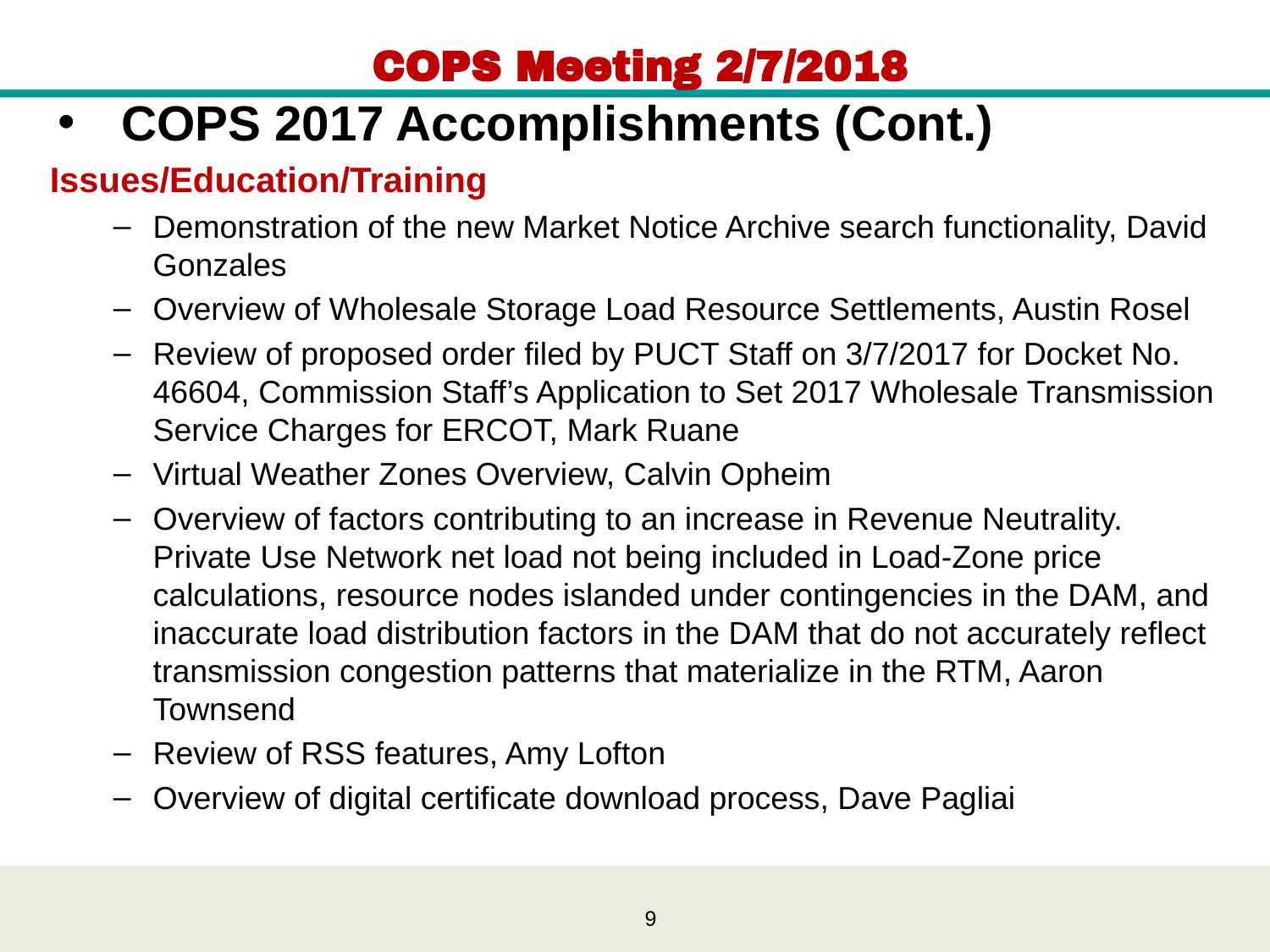

# COPS Meeting 2/7/2018
COPS 2017 Accomplishments (Cont.)
Issues/Education/Training
Demonstration of the new Market Notice Archive search functionality, David Gonzales
Overview of Wholesale Storage Load Resource Settlements, Austin Rosel
Review of proposed order filed by PUCT Staff on 3/7/2017 for Docket No. 46604, Commission Staff’s Application to Set 2017 Wholesale Transmission Service Charges for ERCOT, Mark Ruane
Virtual Weather Zones Overview, Calvin Opheim
Overview of factors contributing to an increase in Revenue Neutrality.  Private Use Network net load not being included in Load-Zone price calculations, resource nodes islanded under contingencies in the DAM, and inaccurate load distribution factors in the DAM that do not accurately reflect transmission congestion patterns that materialize in the RTM, Aaron Townsend
Review of RSS features, Amy Lofton
Overview of digital certificate download process, Dave Pagliai